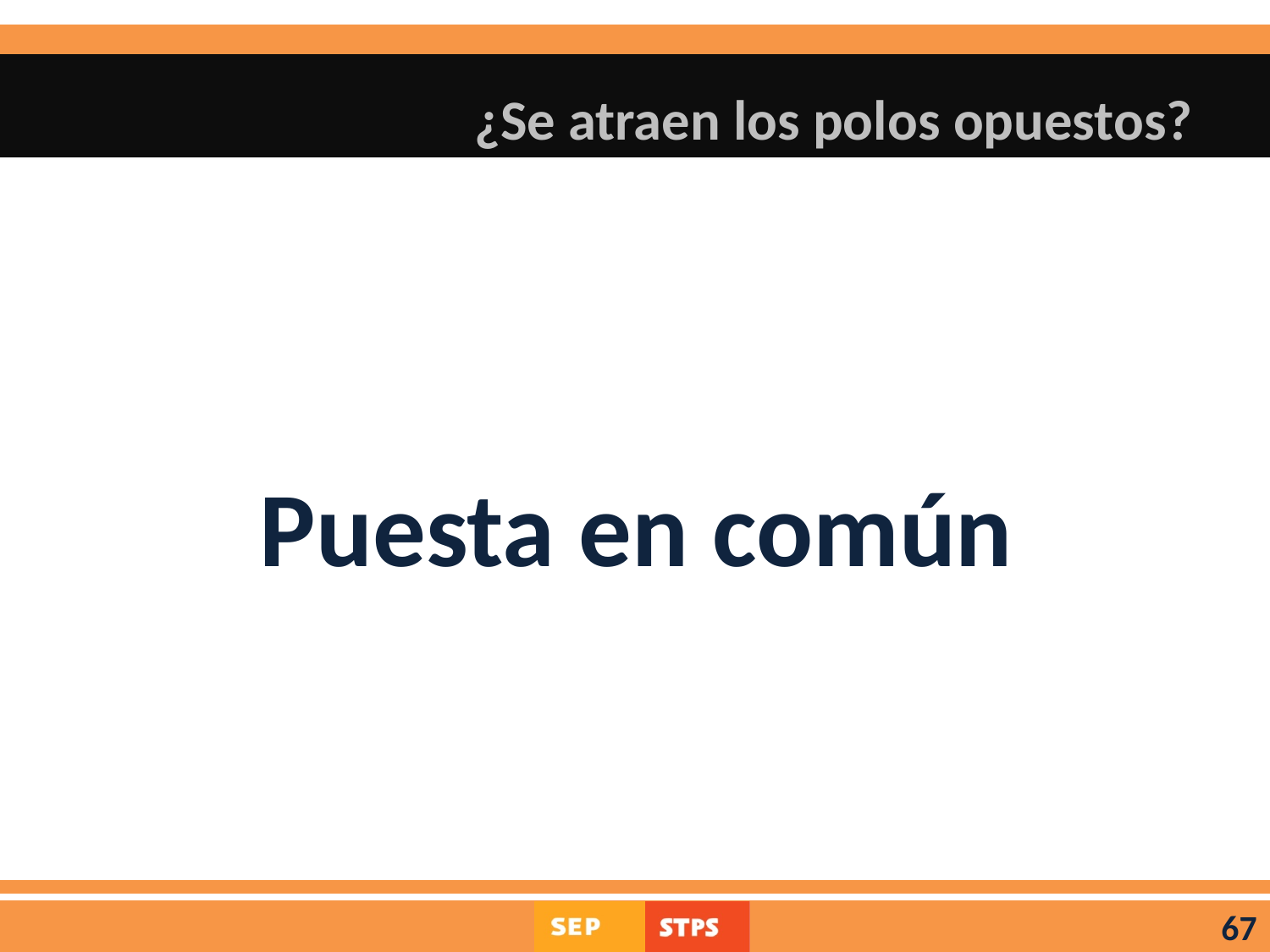

# ¿Se atraen los polos opuestos?
Puesta en común

67